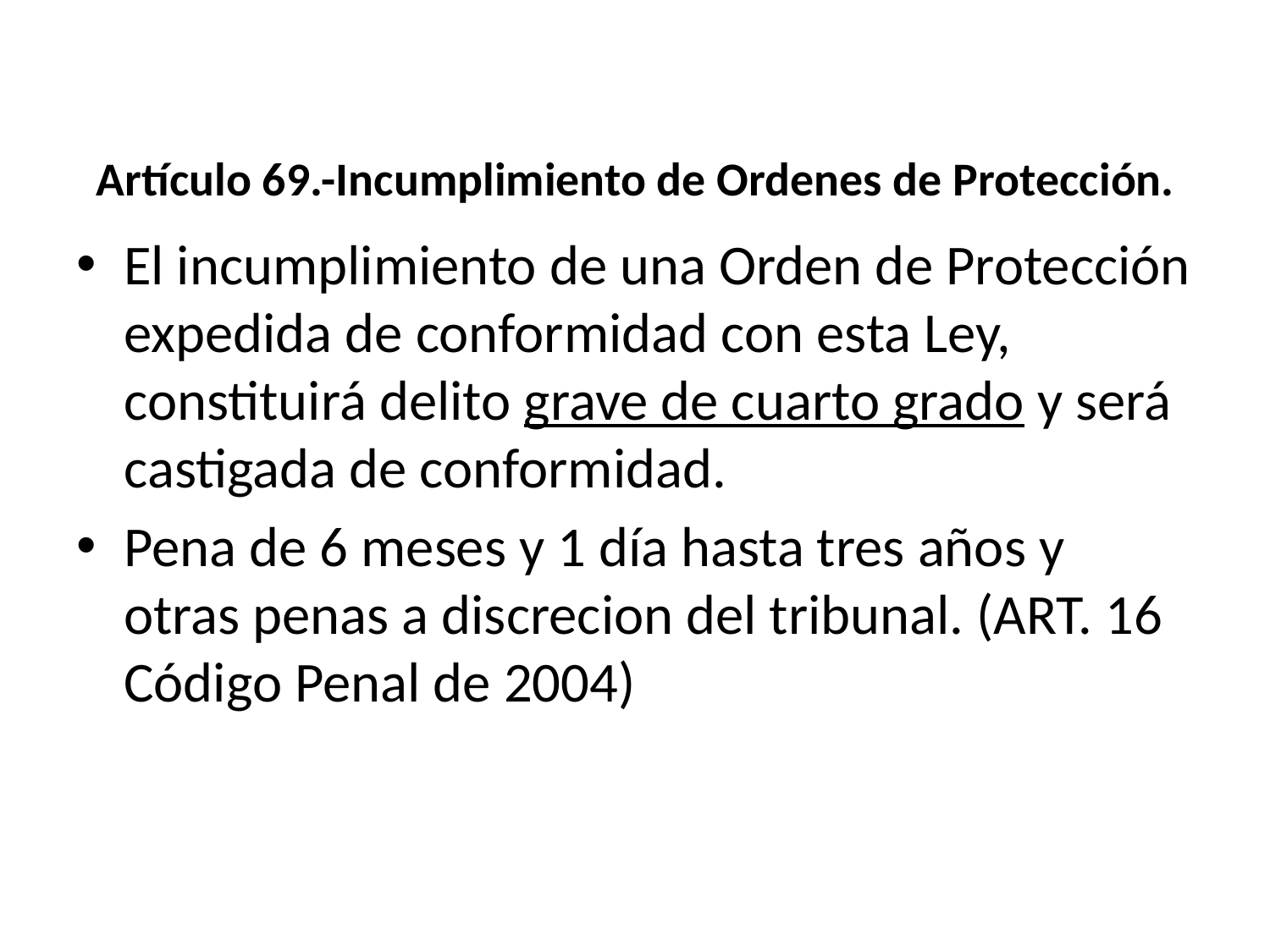

# Artículo 69.-Incumplimiento de Ordenes de Protección.
El incumplimiento de una Orden de Protección expedida de conformidad con esta Ley, constituirá delito grave de cuarto grado y será castigada de conformidad.
Pena de 6 meses y 1 día hasta tres años y otras penas a discrecion del tribunal. (ART. 16 Código Penal de 2004)